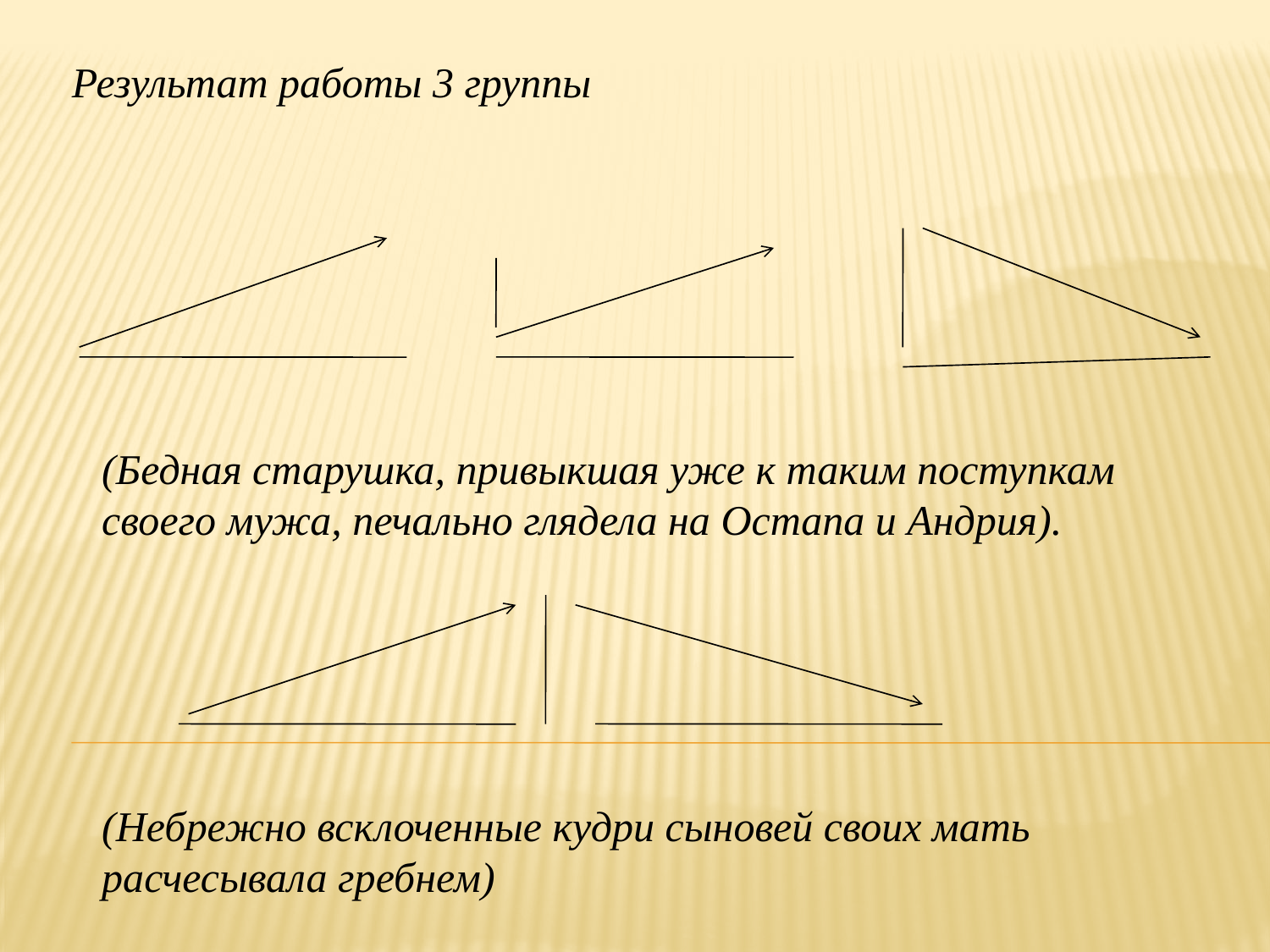

Результат работы 3 группы
(Бедная старушка, привыкшая уже к таким поступкам своего мужа, печально глядела на Остапа и Андрия).
(Небрежно всклоченные кудри сыновей своих мать расчесывала гребнем)